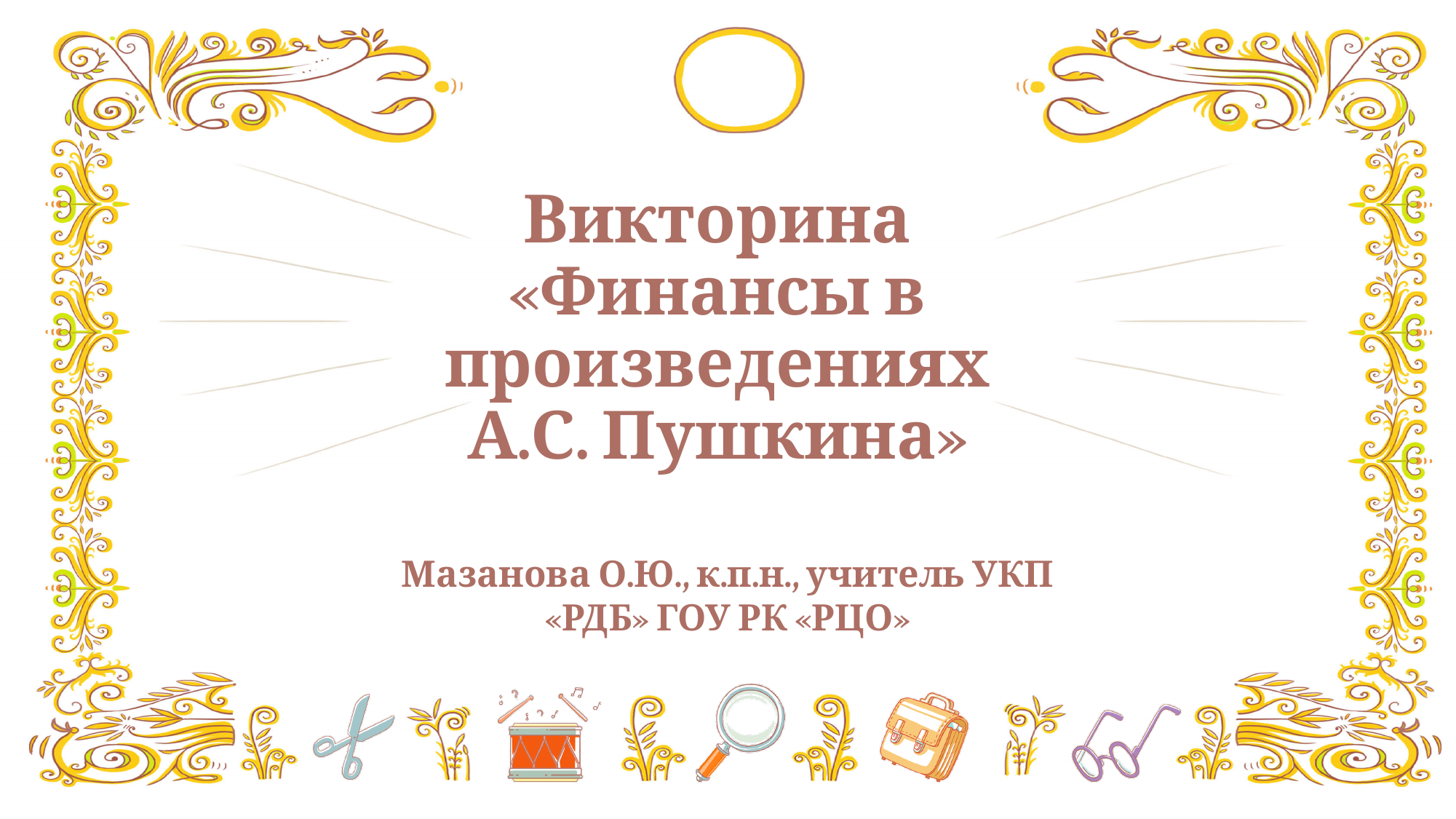

# Викторина «Финансы в произведениях А.С. Пушкина»
Мазанова О.Ю., к.п.н., учитель УКП «РДБ» ГОУ РК «РЦО»